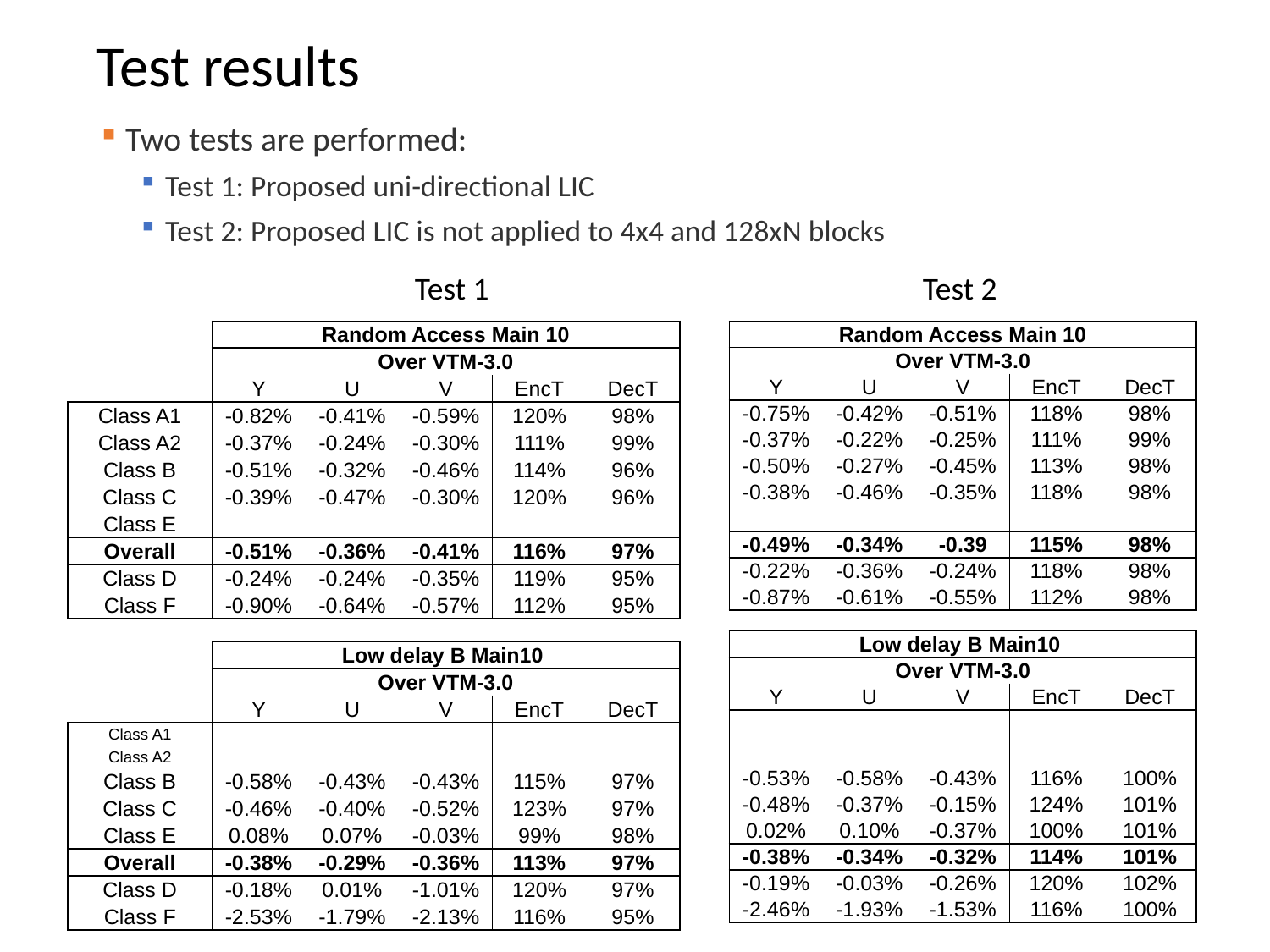

# Test results
Two tests are performed:
Test 1: Proposed uni-directional LIC
Test 2: Proposed LIC is not applied to 4x4 and 128xN blocks

Test 1
Test 2
|  | Random Access Main 10 |  |  |  |  |
| --- | --- | --- | --- | --- | --- |
|  | Over VTM-3.0 |  |  |  |  |
|  | Y | U | V | EncT | DecT |
| Class A1 | -0.82% | -0.41% | -0.59% | 120% | 98% |
| Class A2 | -0.37% | -0.24% | -0.30% | 111% | 99% |
| Class B | -0.51% | -0.32% | -0.46% | 114% | 96% |
| Class C | -0.39% | -0.47% | -0.30% | 120% | 96% |
| Class E |  |  |  |  |  |
| Overall | -0.51% | -0.36% | -0.41% | 116% | 97% |
| Class D | -0.24% | -0.24% | -0.35% | 119% | 95% |
| Class F | -0.90% | -0.64% | -0.57% | 112% | 95% |
|  |  |  |  |  |  |
|  | Low delay B Main10 |  |  |  |  |
|  | Over VTM-3.0 |  |  |  |  |
|  | Y | U | V | EncT | DecT |
| Class A1 |  |  |  |  |  |
| Class A2 |  |  |  |  |  |
| Class B | -0.58% | -0.43% | -0.43% | 115% | 97% |
| Class C | -0.46% | -0.40% | -0.52% | 123% | 97% |
| Class E | 0.08% | 0.07% | -0.03% | 99% | 98% |
| Overall | -0.38% | -0.29% | -0.36% | 113% | 97% |
| Class D | -0.18% | 0.01% | -1.01% | 120% | 97% |
| Class F | -2.53% | -1.79% | -2.13% | 116% | 95% |
| Random Access Main 10 |  |  |  |  |
| --- | --- | --- | --- | --- |
| Over VTM-3.0 |  |  |  |  |
| Y | U | V | EncT | DecT |
| -0.75% | -0.42% | -0.51% | 118% | 98% |
| -0.37% | -0.22% | -0.25% | 111% | 99% |
| -0.50% | -0.27% | -0.45% | 113% | 98% |
| -0.38% | -0.46% | -0.35% | 118% | 98% |
|  |  |  |  |  |
| -0.49% | -0.34% | -0.39 | 115% | 98% |
| -0.22% | -0.36% | -0.24% | 118% | 98% |
| -0.87% | -0.61% | -0.55% | 112% | 98% |
|  |  |  |  |  |
| Low delay B Main10 |  |  |  |  |
| Over VTM-3.0 |  |  |  |  |
| Y | U | V | EncT | DecT |
|  |  |  |  |  |
|  |  |  |  |  |
| -0.53% | -0.58% | -0.43% | 116% | 100% |
| -0.48% | -0.37% | -0.15% | 124% | 101% |
| 0.02% | 0.10% | -0.37% | 100% | 101% |
| -0.38% | -0.34% | -0.32% | 114% | 101% |
| -0.19% | -0.03% | -0.26% | 120% | 102% |
| -2.46% | -1.93% | -1.53% | 116% | 100% |